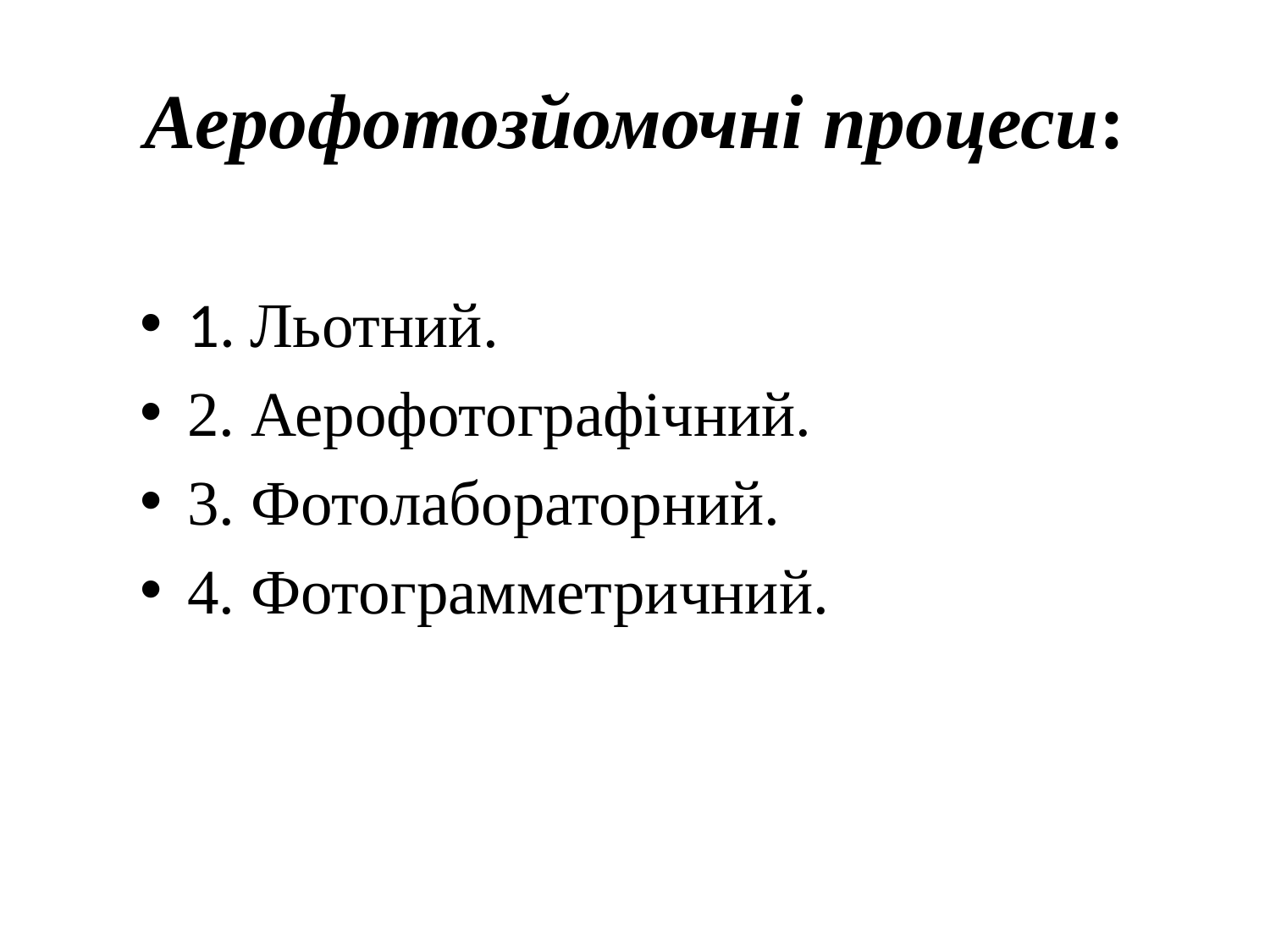

# Аерофотозйомочні процеси:
1. Льотний.
2. Аерофотографічний.
3. Фотолабораторний.
4. Фотограмметричний.